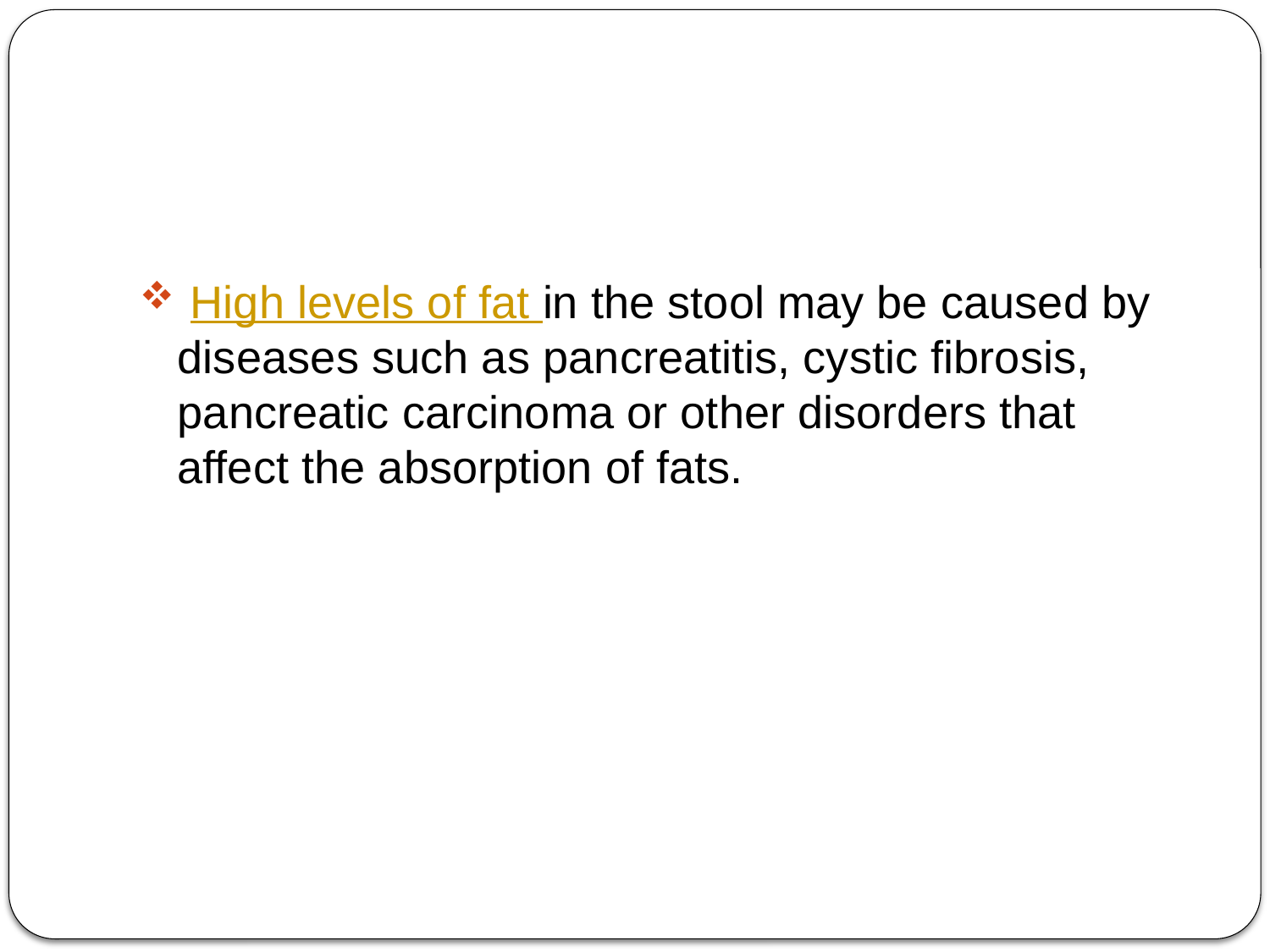

High levels of fat in the stool may be caused by diseases such as pancreatitis, cystic fibrosis, pancreatic carcinoma or other disorders that affect the absorption of fats.